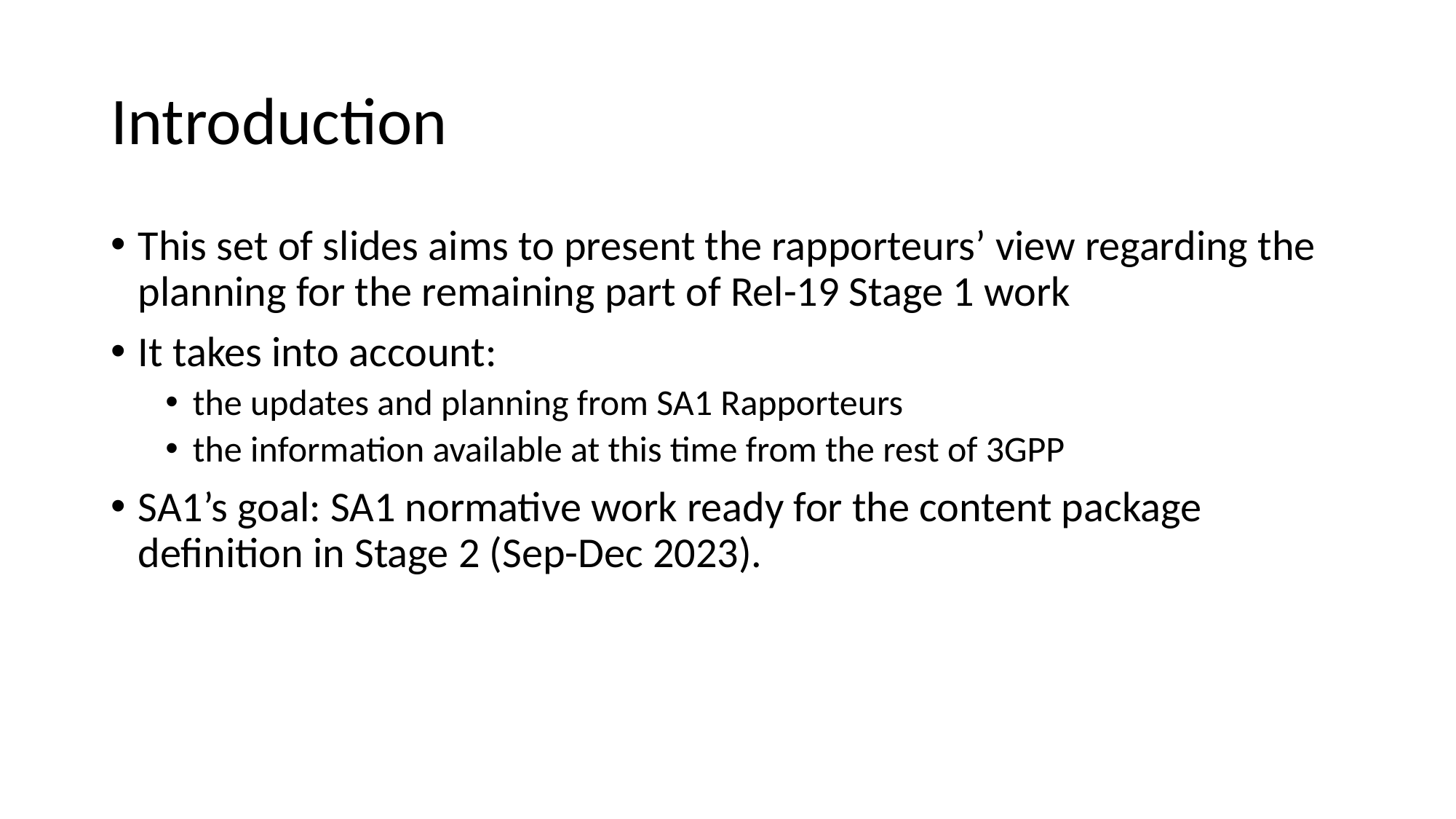

# Introduction
This set of slides aims to present the rapporteurs’ view regarding the planning for the remaining part of Rel-19 Stage 1 work
It takes into account:
the updates and planning from SA1 Rapporteurs
the information available at this time from the rest of 3GPP
SA1’s goal: SA1 normative work ready for the content package definition in Stage 2 (Sep-Dec 2023).